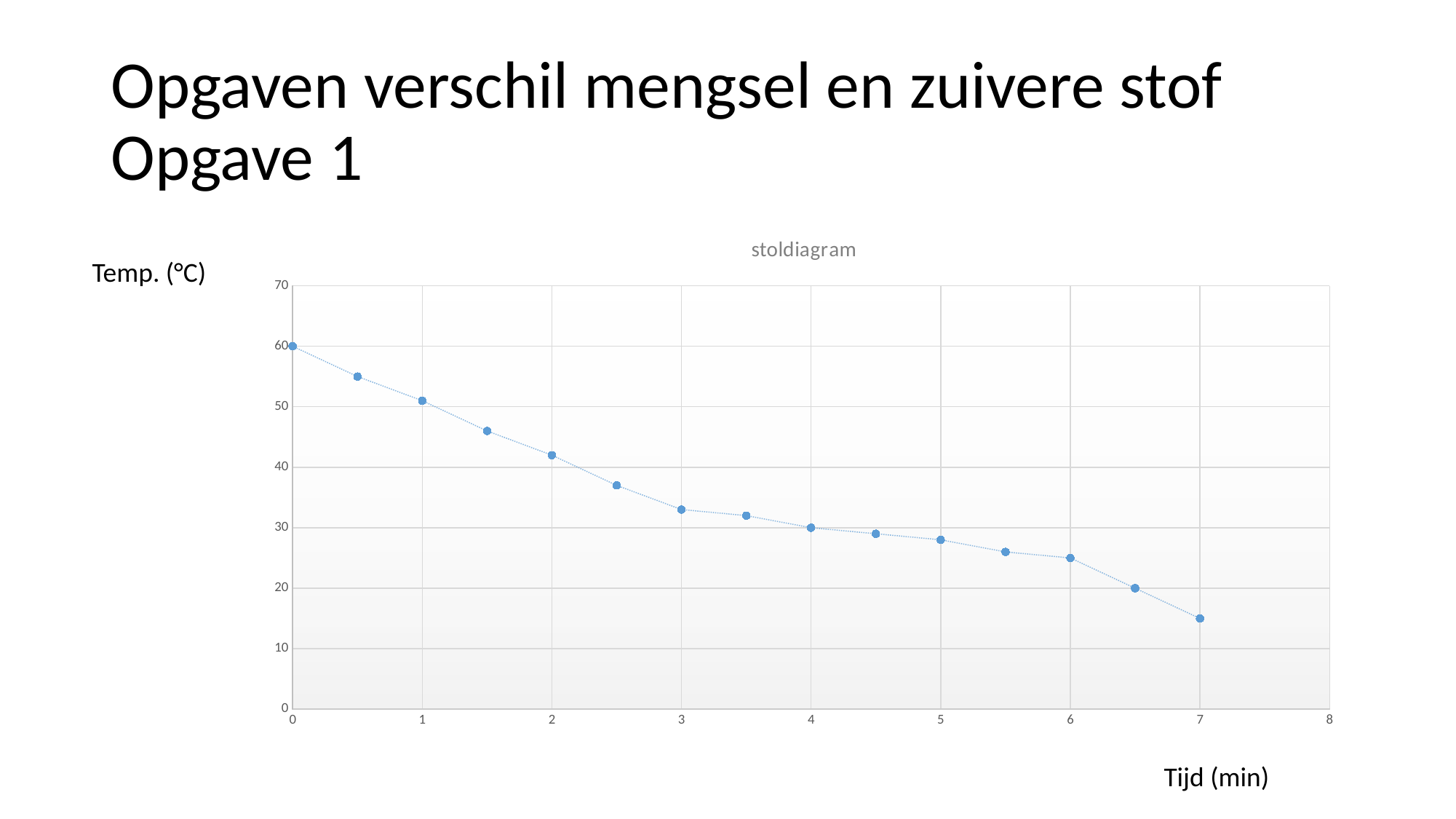

# Opgaven verschil mengsel en zuivere stof Opgave 1

### Chart: stoldiagram

| Category | Temperatuur (oC) |
|---|---|
Temp. (°C)
Tijd (min)